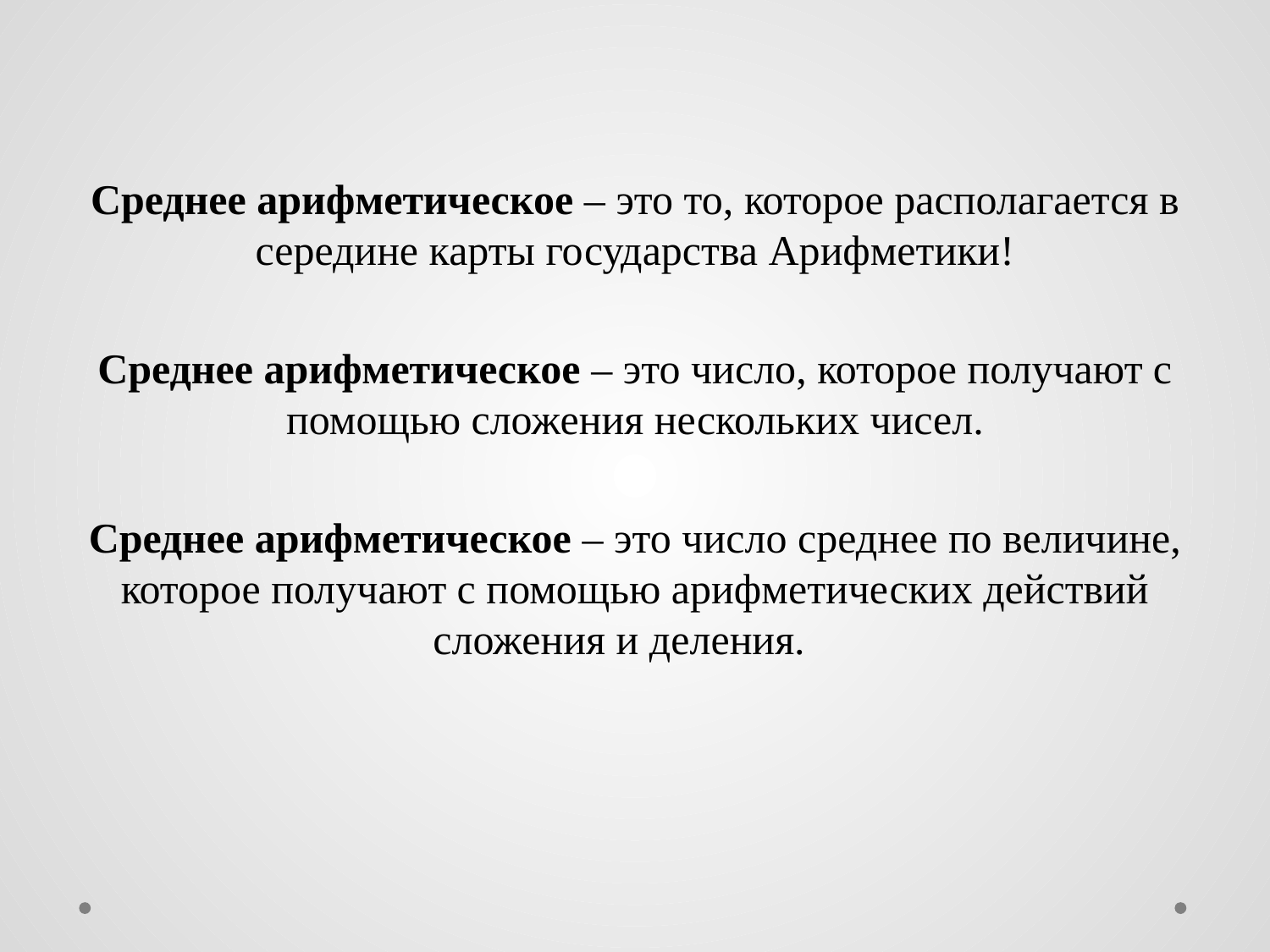

Среднее арифметическое – это то, которое располагается в середине карты государства Арифметики!

Среднее арифметическое – это число, которое получают с помощью сложения нескольких чисел.

Среднее арифметическое – это число среднее по величине, которое получают с помощью арифметических действий сложения и деления.